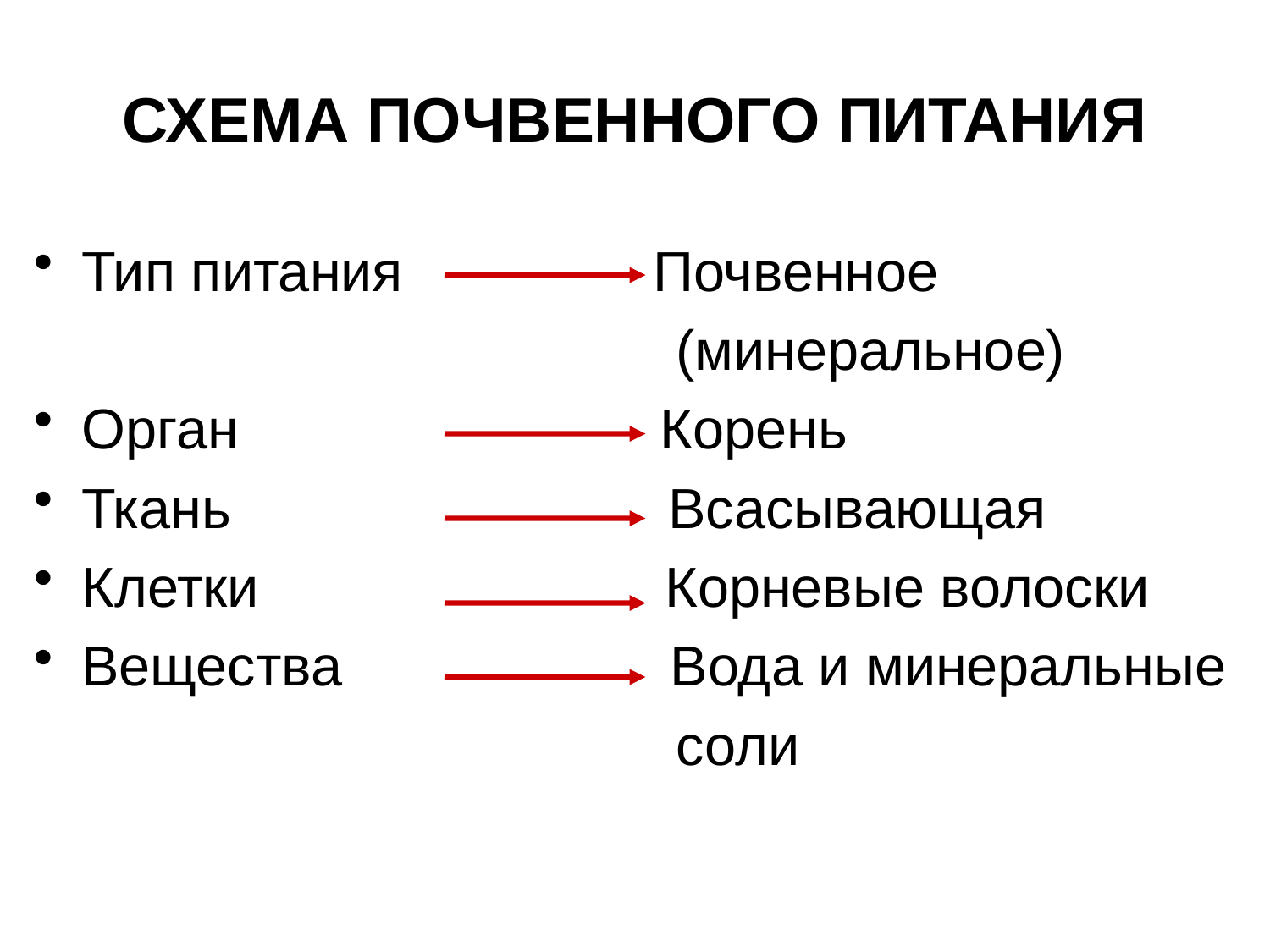

# СХЕМА ПОЧВЕННОГО ПИТАНИЯ
Тип питания                Почвенное
                                         (минеральное)
Орган                           Корень
Ткань                            Всасывающая
Клетки                          Корневые волоски
Вещества                     Вода и минеральные
                                         соли